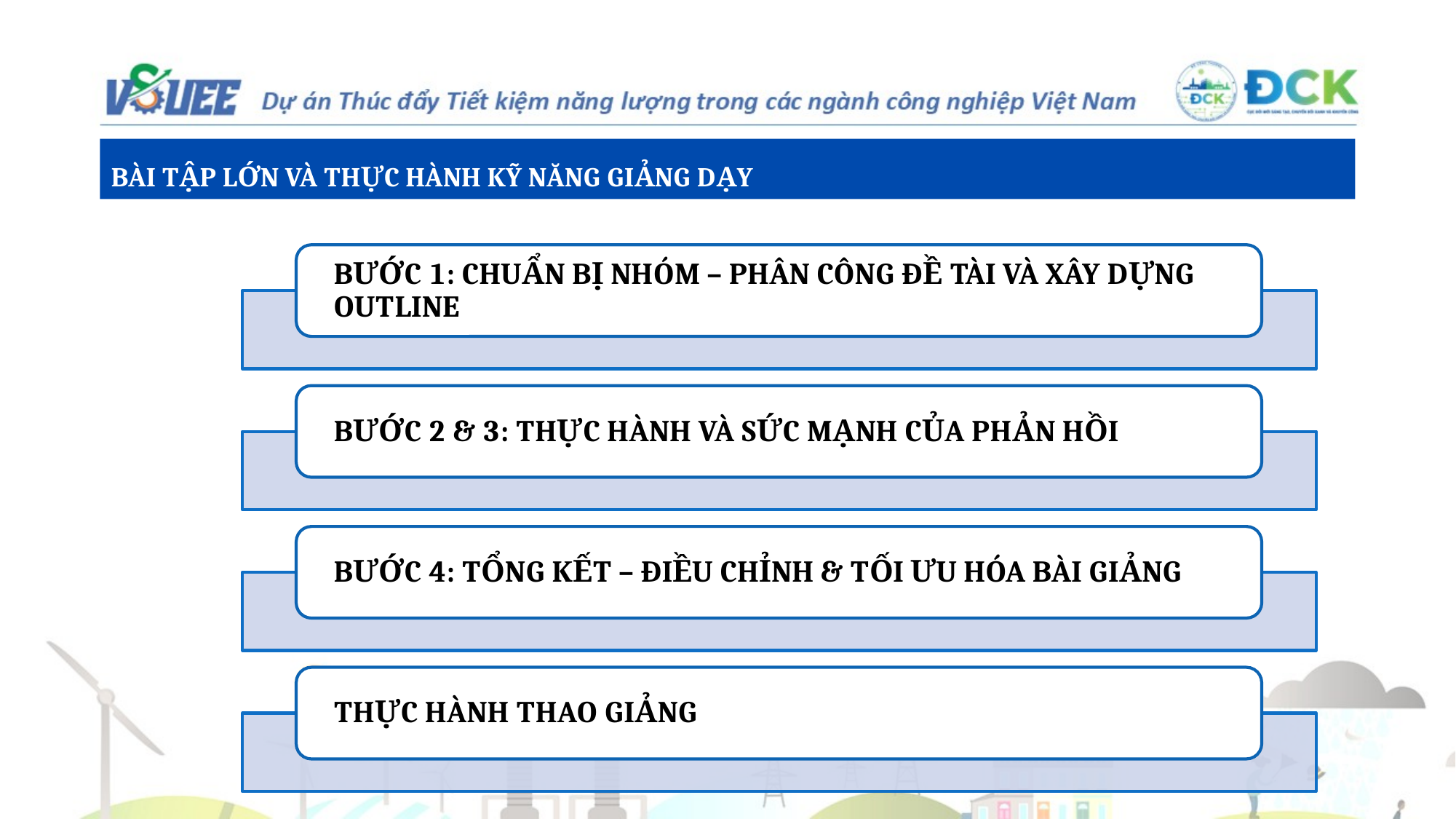

# BÀI TẬP LỚN VÀ THỰC HÀNH KỸ NĂNG GIẢNG DẠY
BƯỚC 1: CHUẨN BỊ NHÓM – PHÂN CÔNG ĐỀ TÀI VÀ XÂY DỰNG OUTLINE
BƯỚC 2 & 3: THỰC HÀNH VÀ SỨC MẠNH CỦA PHẢN HỒI
BƯỚC 4: TỔNG KẾT – ĐIỀU CHỈNH & TỐI ƯU HÓA BÀI GIẢNG
THỰC HÀNH THAO GIẢNG